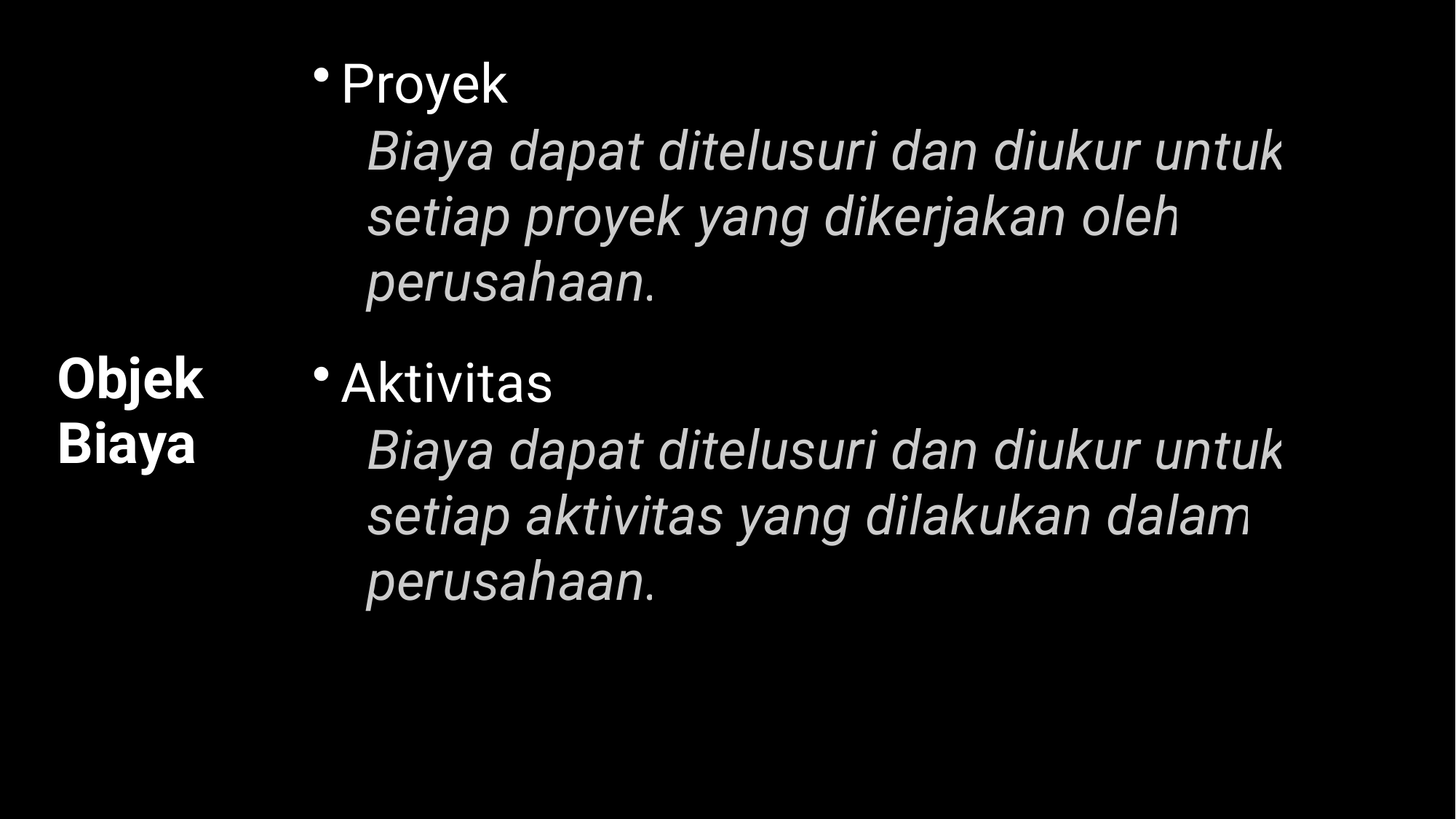

Proyek
Biaya dapat ditelusuri dan diukur untuk setiap proyek yang dikerjakan oleh perusahaan.
Aktivitas
Biaya dapat ditelusuri dan diukur untuk setiap aktivitas yang dilakukan dalam perusahaan.
Objek Biaya

20